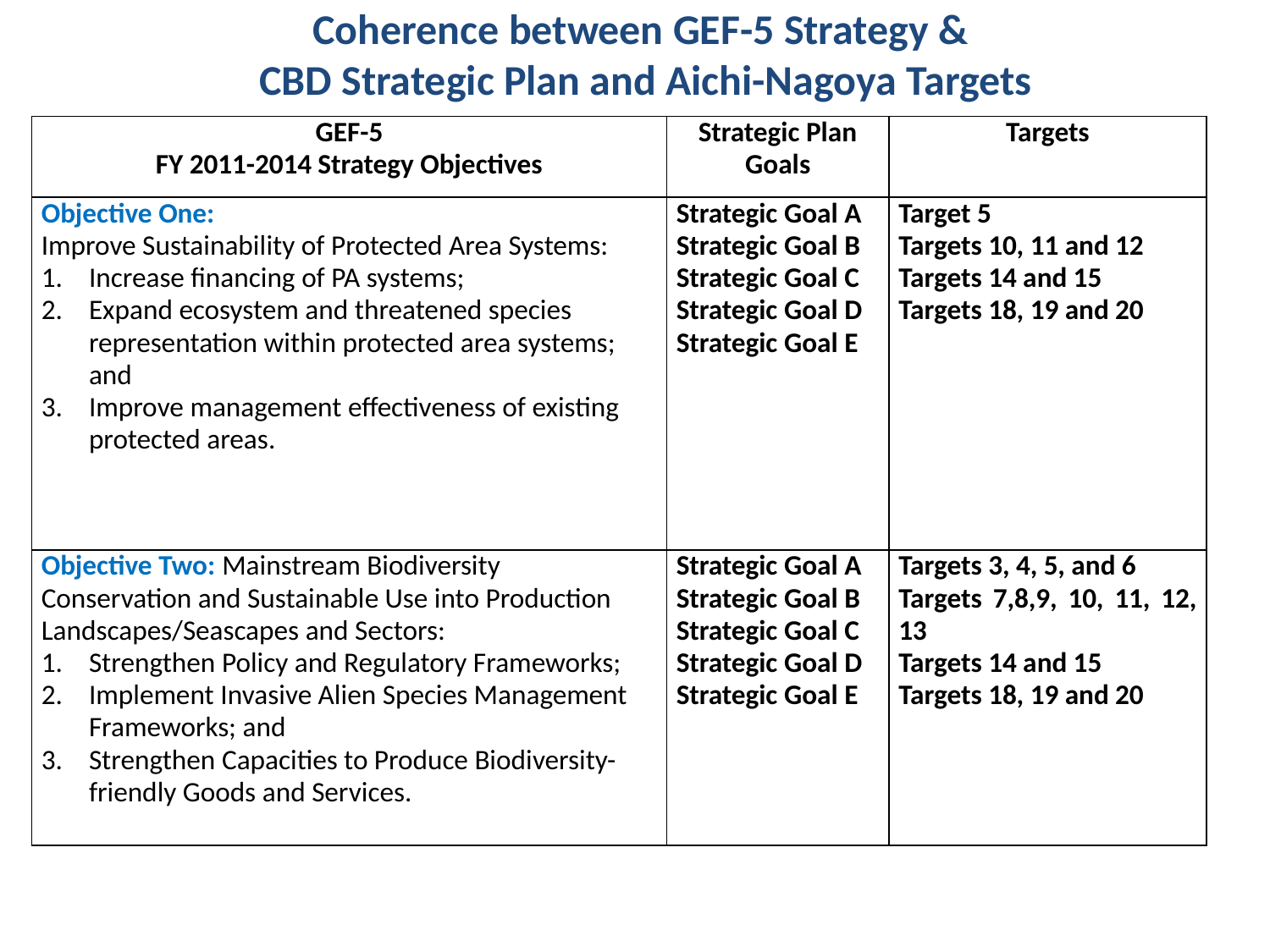

# Coherence between GEF-5 Strategy & CBD Strategic Plan and Aichi-Nagoya Targets
| GEF-5 FY 2011-2014 Strategy Objectives | Strategic Plan Goals | Targets |
| --- | --- | --- |
| Objective One: Improve Sustainability of Protected Area Systems: Increase financing of PA systems; Expand ecosystem and threatened species representation within protected area systems; and Improve management effectiveness of existing protected areas. | Strategic Goal A Strategic Goal B Strategic Goal C Strategic Goal D Strategic Goal E | Target 5 Targets 10, 11 and 12 Targets 14 and 15 Targets 18, 19 and 20 |
| Objective Two: Mainstream Biodiversity Conservation and Sustainable Use into Production Landscapes/Seascapes and Sectors: Strengthen Policy and Regulatory Frameworks; Implement Invasive Alien Species Management Frameworks; and Strengthen Capacities to Produce Biodiversity-friendly Goods and Services. | Strategic Goal A Strategic Goal B Strategic Goal C Strategic Goal D Strategic Goal E | Targets 3, 4, 5, and 6 Targets 7,8,9, 10, 11, 12, 13 Targets 14 and 15 Targets 18, 19 and 20 |